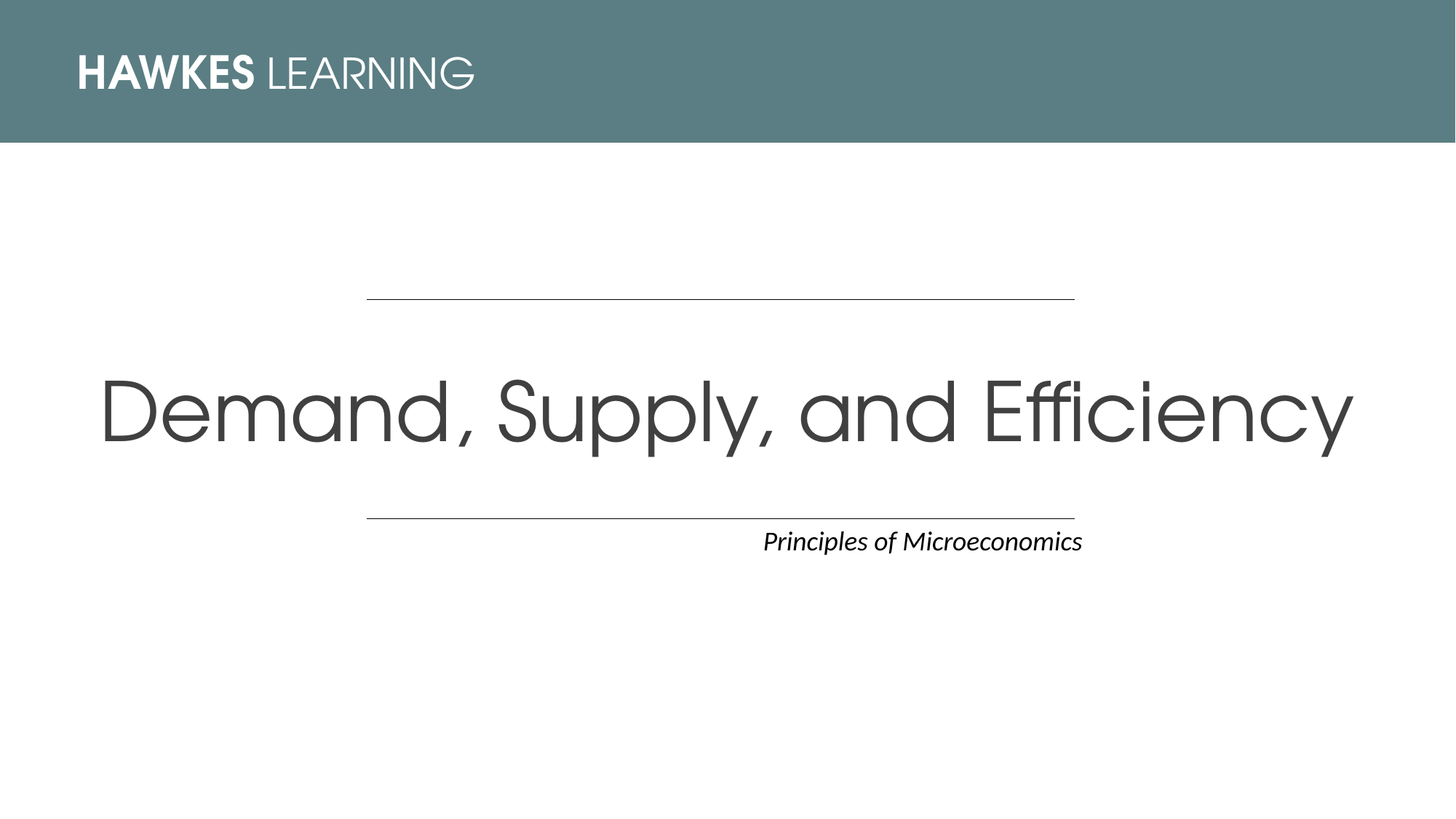

HAWKES LEARNING
Demand, Supply, and Efficiency
Principles of Microeconomics